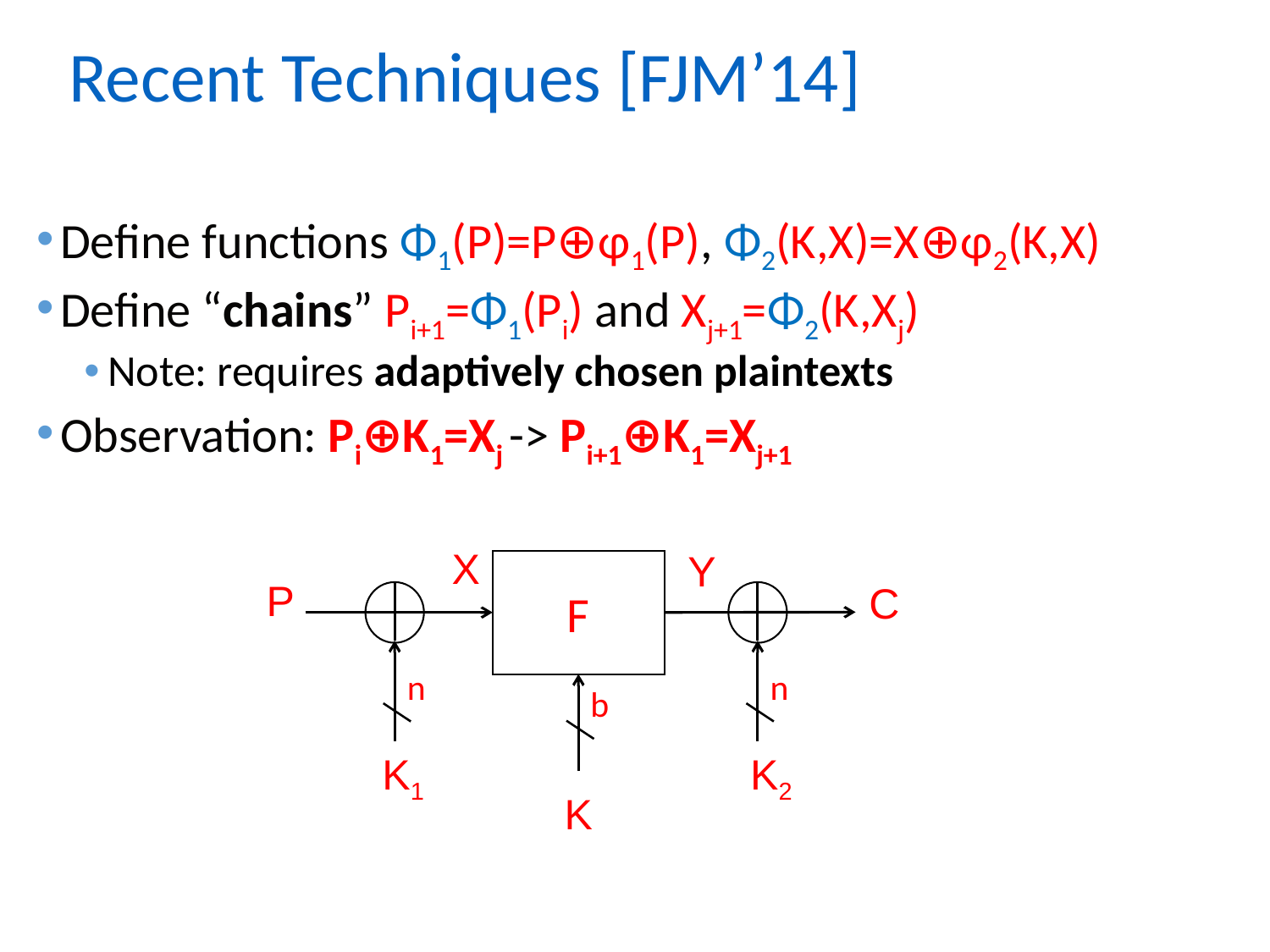

# Recent Techniques [FJM’14]
Define functions Φ1(P)=P⊕φ1(P), Φ2(K,X)=X⊕φ2(K,X)
Define “chains” Pi+1=Φ1(Pi) and Xj+1=Φ2(K,Xj)
Note: requires adaptively chosen plaintexts
Observation: Pi⊕K1=Xj -> Pi+1⊕K1=Xj+1
X
Y
F

K2
K1
P
C
n
n
b
K